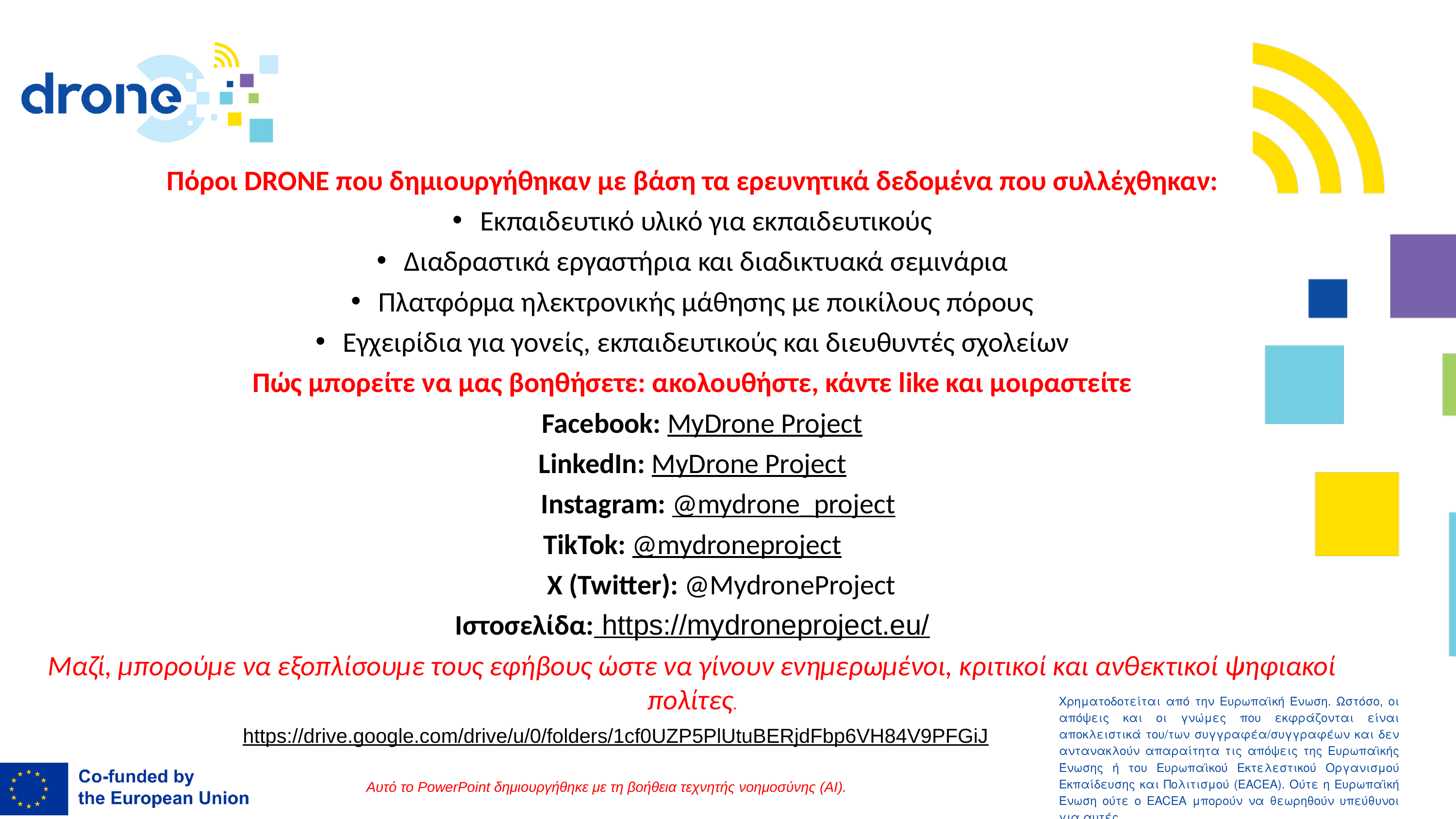

Πόροι DRONE που δημιουργήθηκαν με βάση τα ερευνητικά δεδομένα που συλλέχθηκαν:
Εκπαιδευτικό υλικό για εκπαιδευτικούς
Διαδραστικά εργαστήρια και διαδικτυακά σεμινάρια
Πλατφόρμα ηλεκτρονικής μάθησης με ποικίλους πόρους
Εγχειρίδια για γονείς, εκπαιδευτικούς και διευθυντές σχολείων
Πώς μπορείτε να μας βοηθήσετε: ακολουθήστε, κάντε like και μοιραστείτε
   Facebook: MyDrone Project
LinkedIn: MyDrone Project
        Instagram: @mydrone_project
TikTok: @mydroneproject
         X (Twitter): @MydroneProject
Ιστοσελίδα: https://mydroneproject.eu/
Μαζί, μπορούμε να εξοπλίσουμε τους εφήβους ώστε να γίνουν ενημερωμένοι, κριτικοί και ανθεκτικοί ψηφιακοί πολίτες.
.
02.
01.
03.
04.
Χρηματοδοτείται από την Ευρωπαϊκή Ένωση. Ωστόσο, οι απόψεις και οι γνώμες που εκφράζονται είναι αποκλειστικά του/των συγγραφέα/συγγραφέων και δεν αντανακλούν απαραίτητα τις απόψεις της Ευρωπαϊκής Ένωσης ή του Ευρωπαϊκού Εκτελεστικού Οργανισμού Εκπαίδευσης και Πολιτισμού (EACEA). Ούτε η Ευρωπαϊκή Ένωση ούτε ο EACEA μπορούν να θεωρηθούν υπεύθυνοι για αυτές.
https://drive.google.com/drive/u/0/folders/1cf0UZP5PlUtuBERjdFbp6VH84V9PFGiJ

Αυτό το PowerPoint δημιουργήθηκε με τη βοήθεια τεχνητής νοημοσύνης (AI).